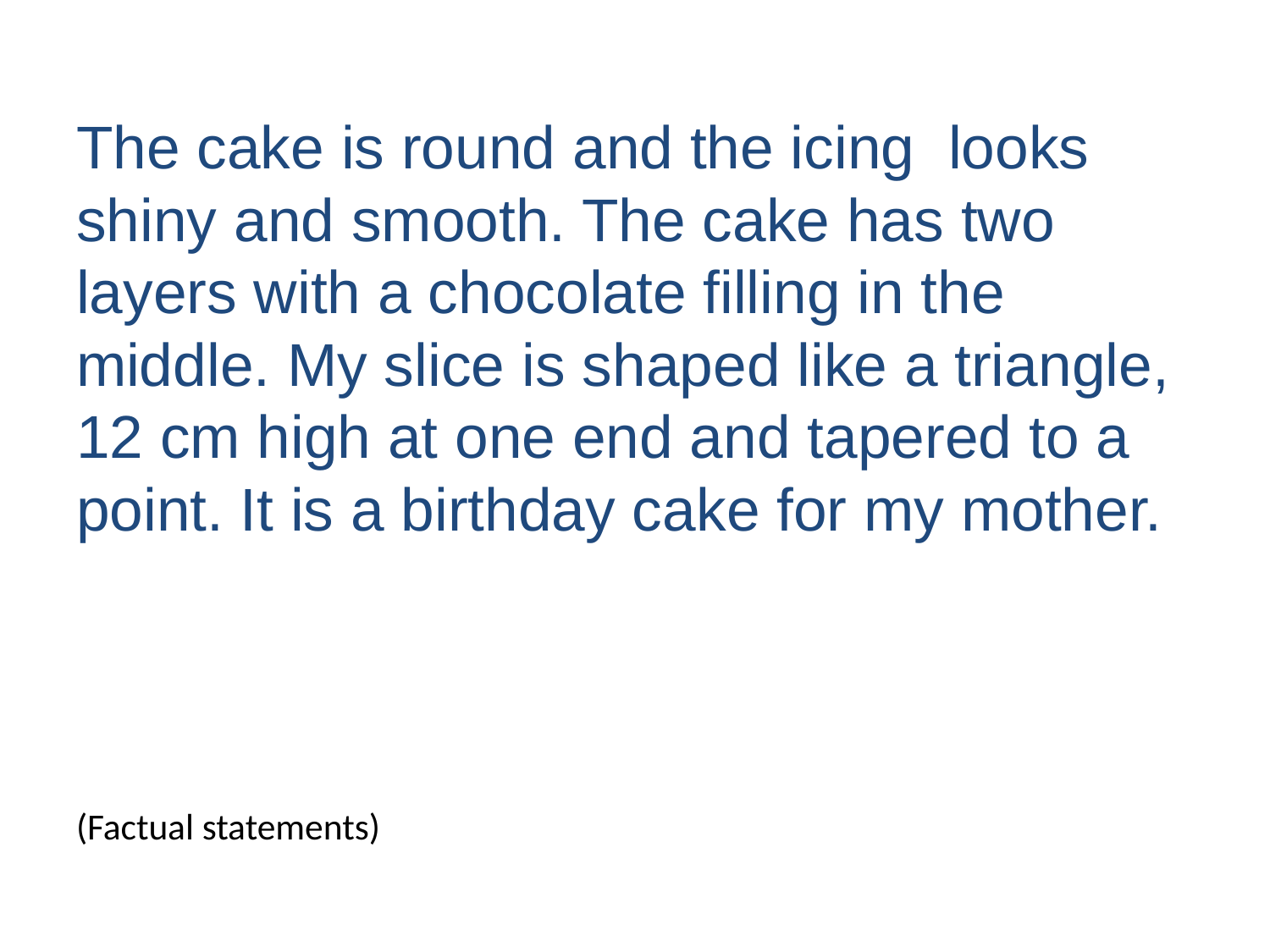

The cake is round and the icing  looks shiny and smooth. The cake has two layers with a chocolate filling in the middle. My slice is shaped like a triangle, 12 cm high at one end and tapered to a point. It is a birthday cake for my mother.

(Factual statements)